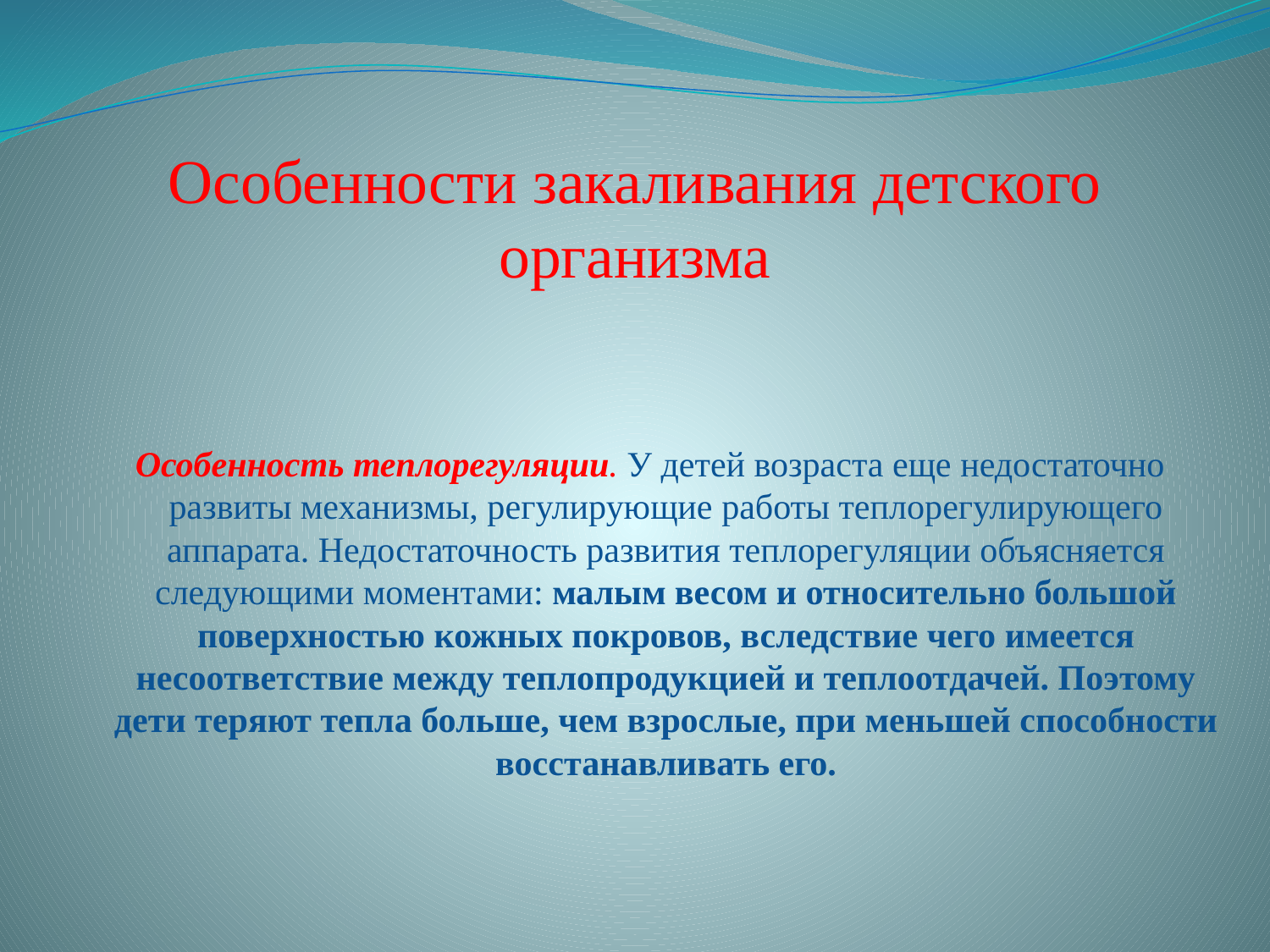

# Особенности закаливания детского организма

Особенность теплорегуляции. У детей возраста еще недостаточно развиты механизмы, регулирующие работы теплорегулирующего аппарата. Недостаточность развития теплорегуляции объясняется следующими моментами: малым весом и относительно большой поверхностью кожных покровов, вследствие чего имеется несоответствие между теплопродукцией и теплоотдачей. Поэтому дети теряют тепла больше, чем взрослые, при меньшей способности восстанавливать его.